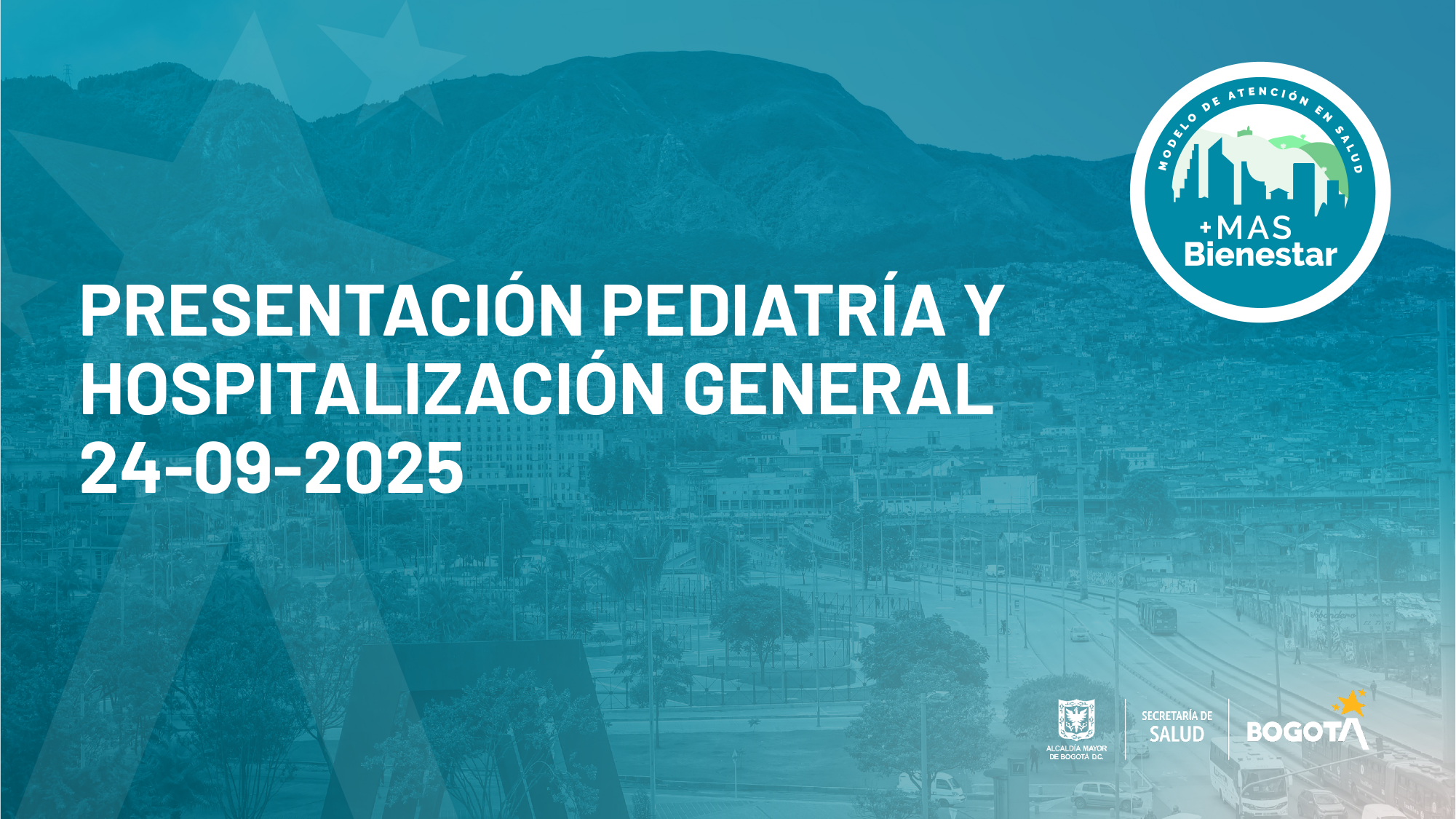

# PRESENTACIÓN PEDIATRÍA Y HOSPITALIZACIÓN GENERAL 24-09-2025